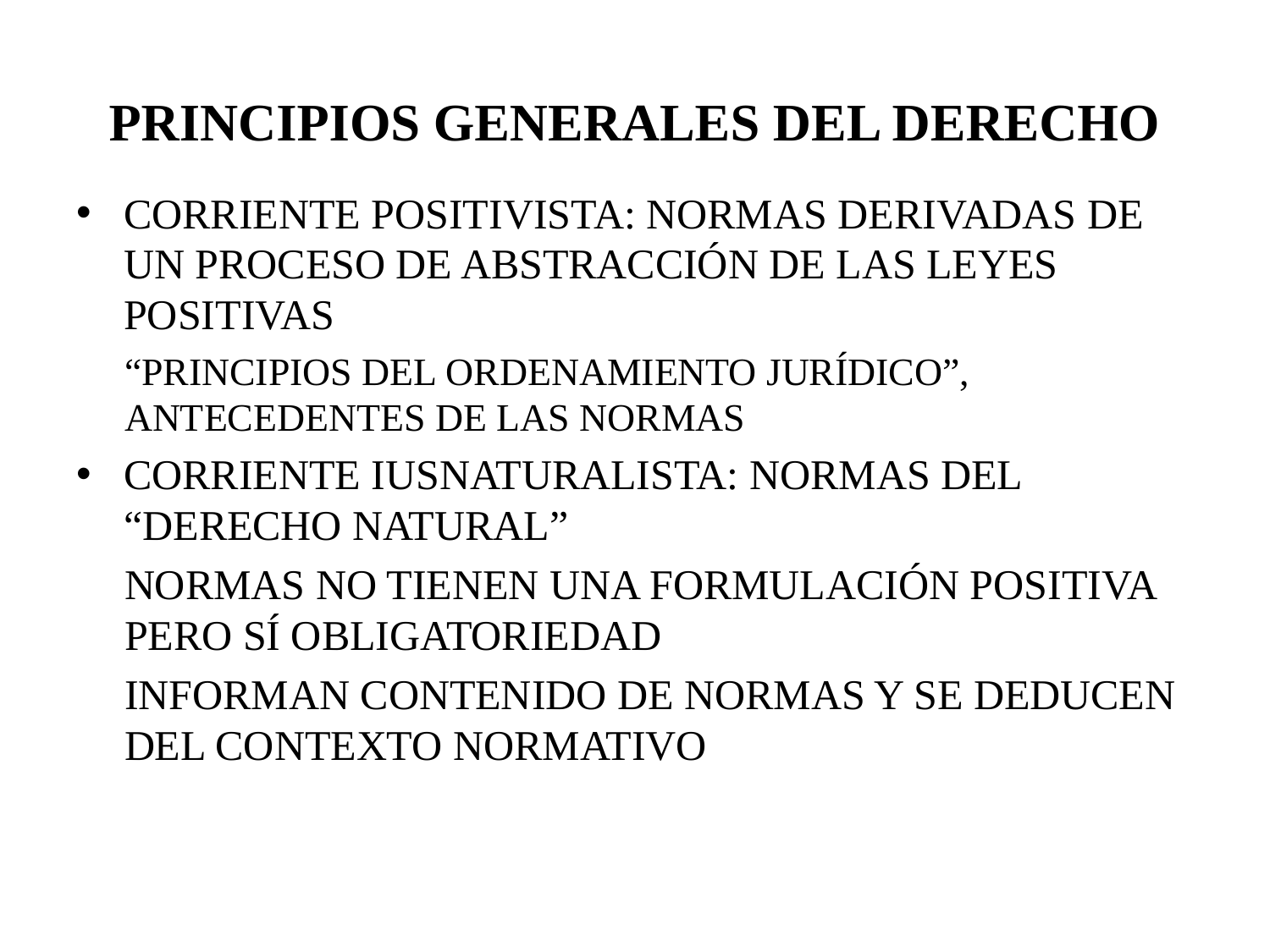

# PRINCIPIOS GENERALES DEL DERECHO
CORRIENTE POSITIVISTA: NORMAS DERIVADAS DE UN PROCESO DE ABSTRACCIÓN DE LAS LEYES POSITIVAS
“PRINCIPIOS DEL ORDENAMIENTO JURÍDICO”, ANTECEDENTES DE LAS NORMAS
CORRIENTE IUSNATURALISTA: NORMAS DEL “DERECHO NATURAL”
NORMAS NO TIENEN UNA FORMULACIÓN POSITIVA PERO SÍ OBLIGATORIEDAD
INFORMAN CONTENIDO DE NORMAS Y SE DEDUCEN DEL CONTEXTO NORMATIVO